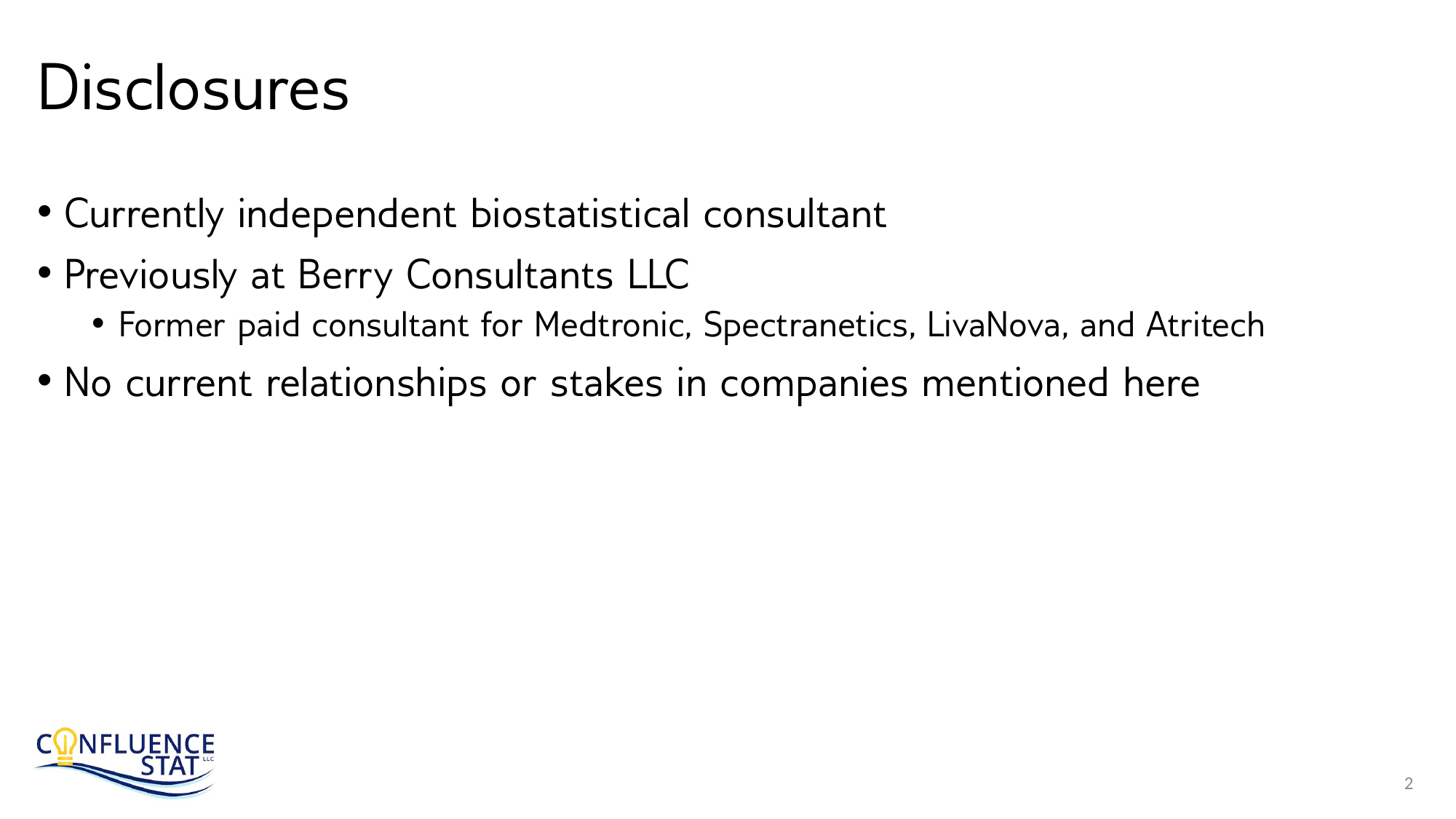

# Disclosures
Currently independent biostatistical consultant
Previously at Berry Consultants LLC
Former paid consultant for Medtronic, Spectranetics, LivaNova, and Atritech
No current relationships or stakes in companies mentioned here
2